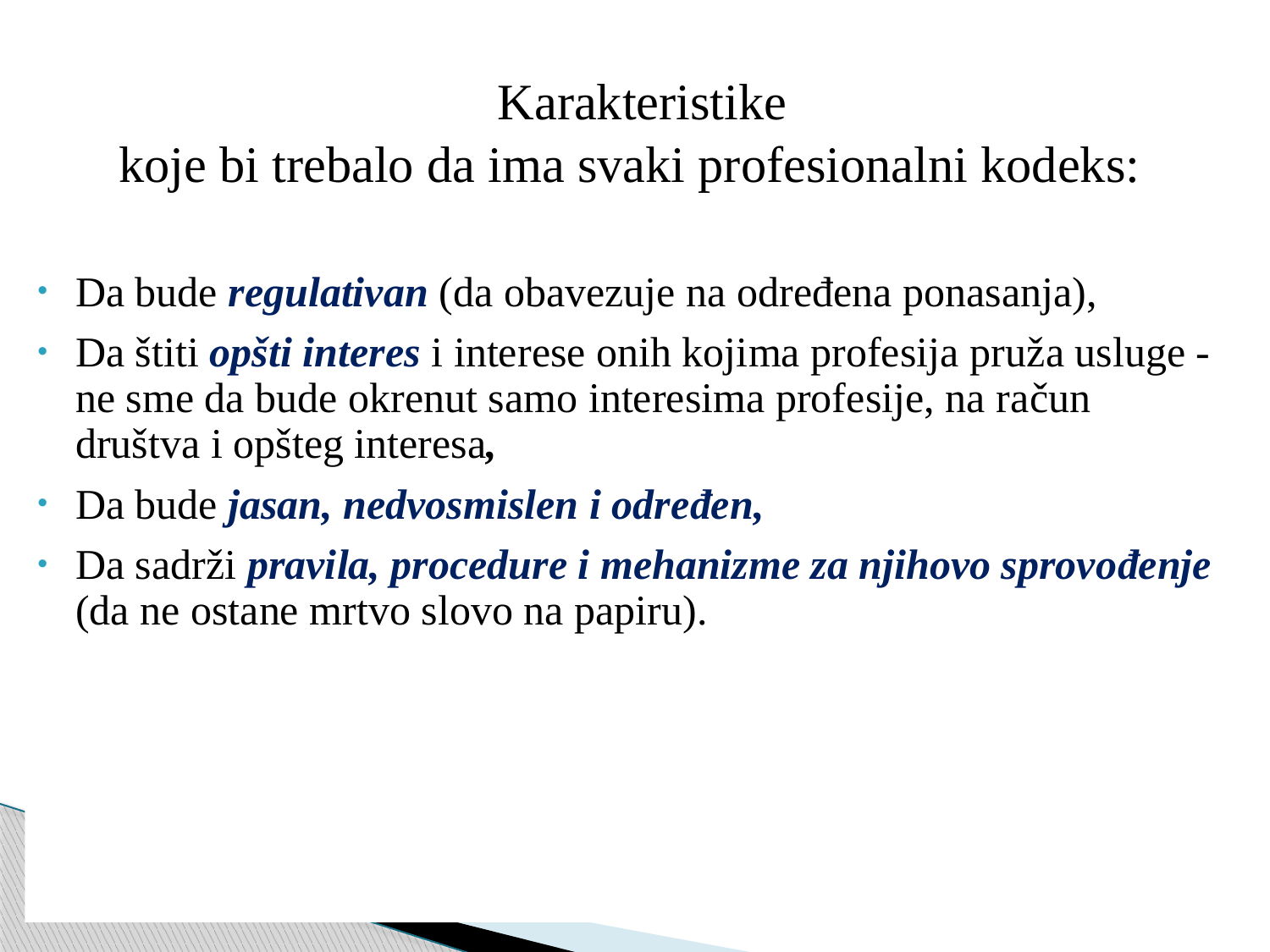

Karakteristike
koje bi trebalo da ima svaki profesionalni kodeks:

Da bude regulativan (da obavezuje na određena ponasanja),
Da štiti opšti interes i interese onih kojima profesija pruža usluge - ne sme da bude okrenut samo interesima profesije, na račun društva i opšteg interesa,
Da bude jasan, nedvosmislen i određen,
Da sadrži pravila, procedure i mehanizme za njihovo sprovođenje (da ne ostane mrtvo slovo na papiru).